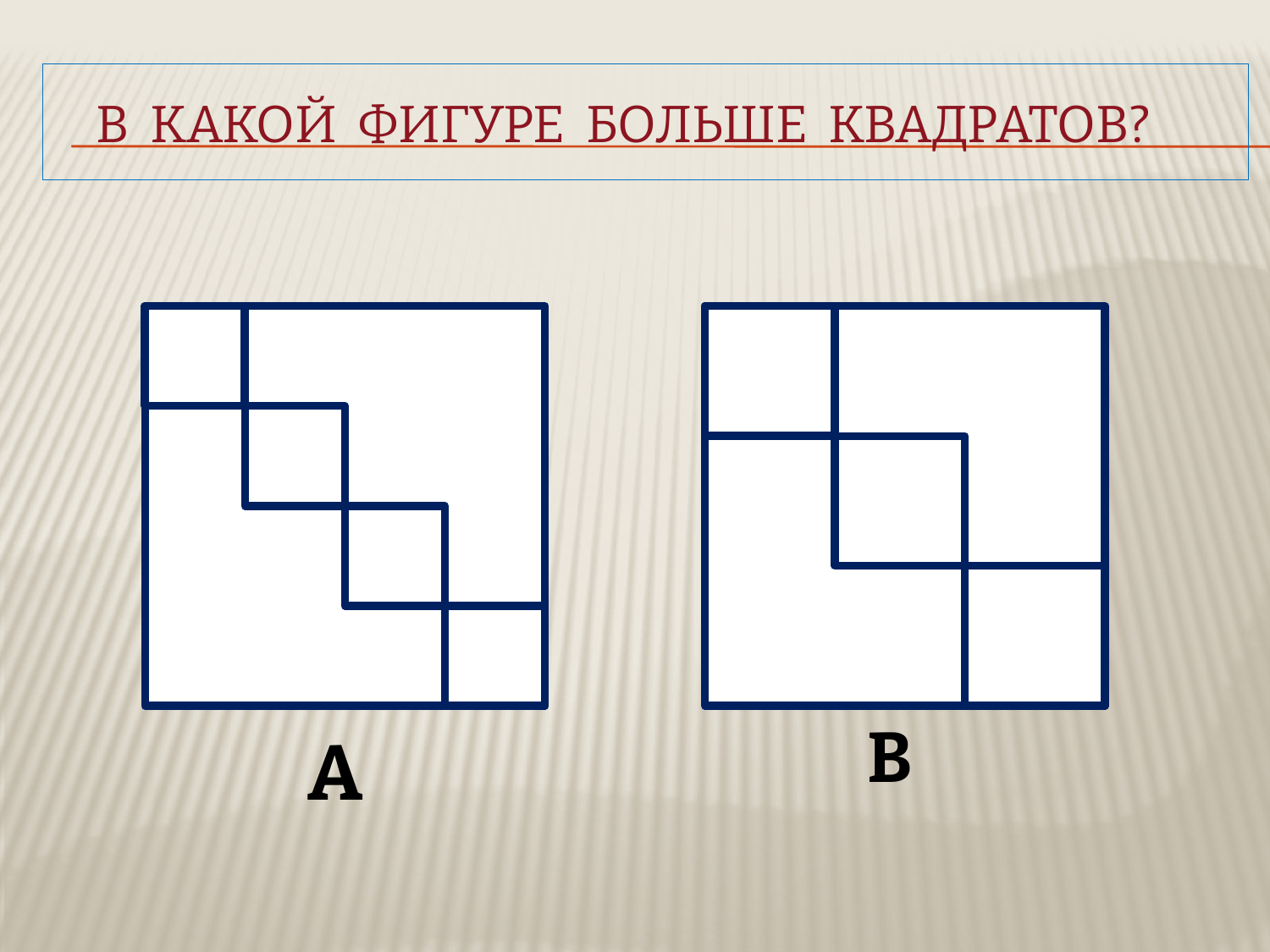

# В  какой  фигуре  больше  квадратов?

В
А